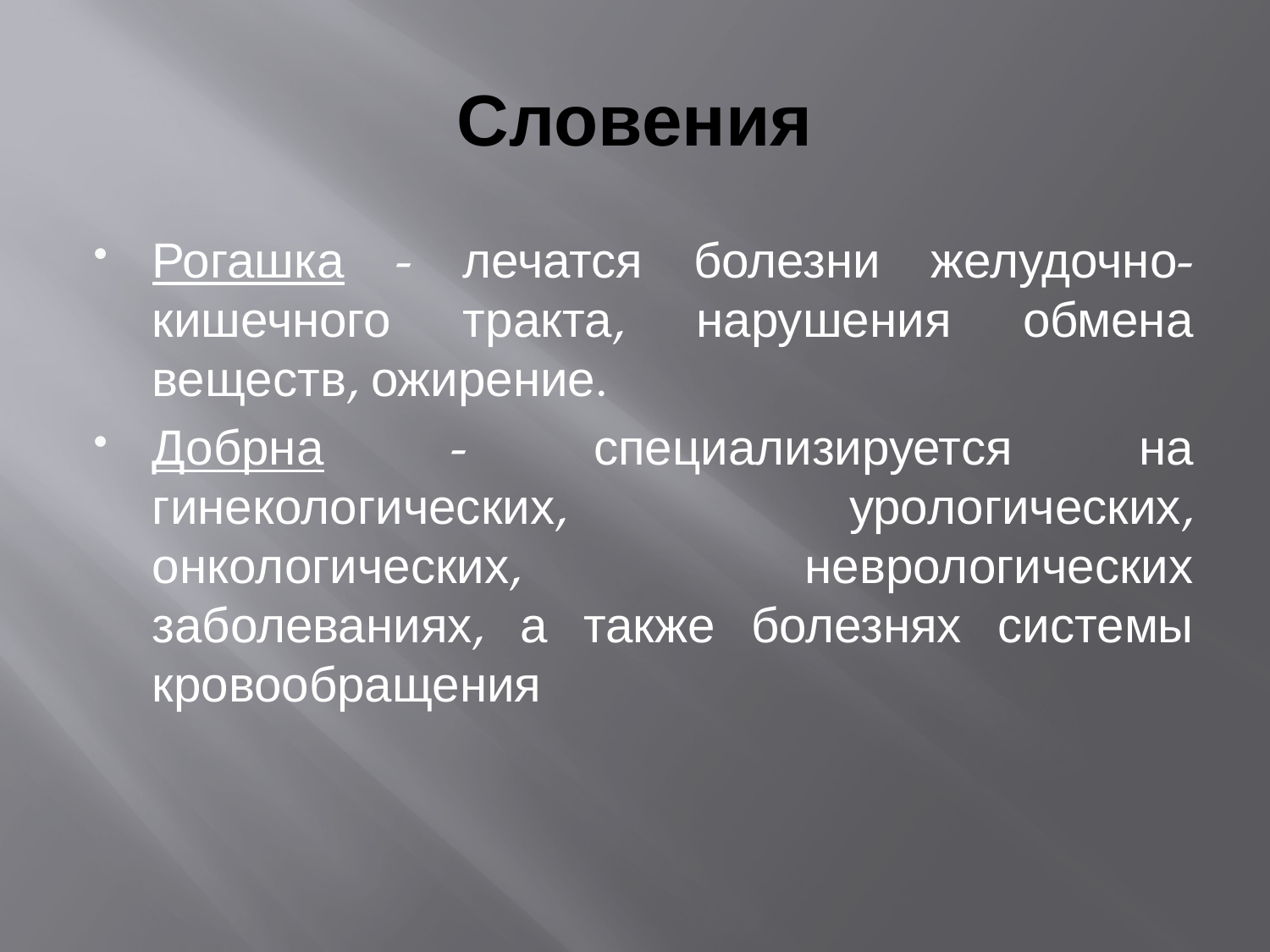

# Словения
Рогашка - лечатся болезни желудочно-кишечного тракта, нарушения обмена веществ, ожирение.
Добрна - специализируется на гинекологических, урологических, онкологических, неврологических заболеваниях, а также болезнях системы кровообращения